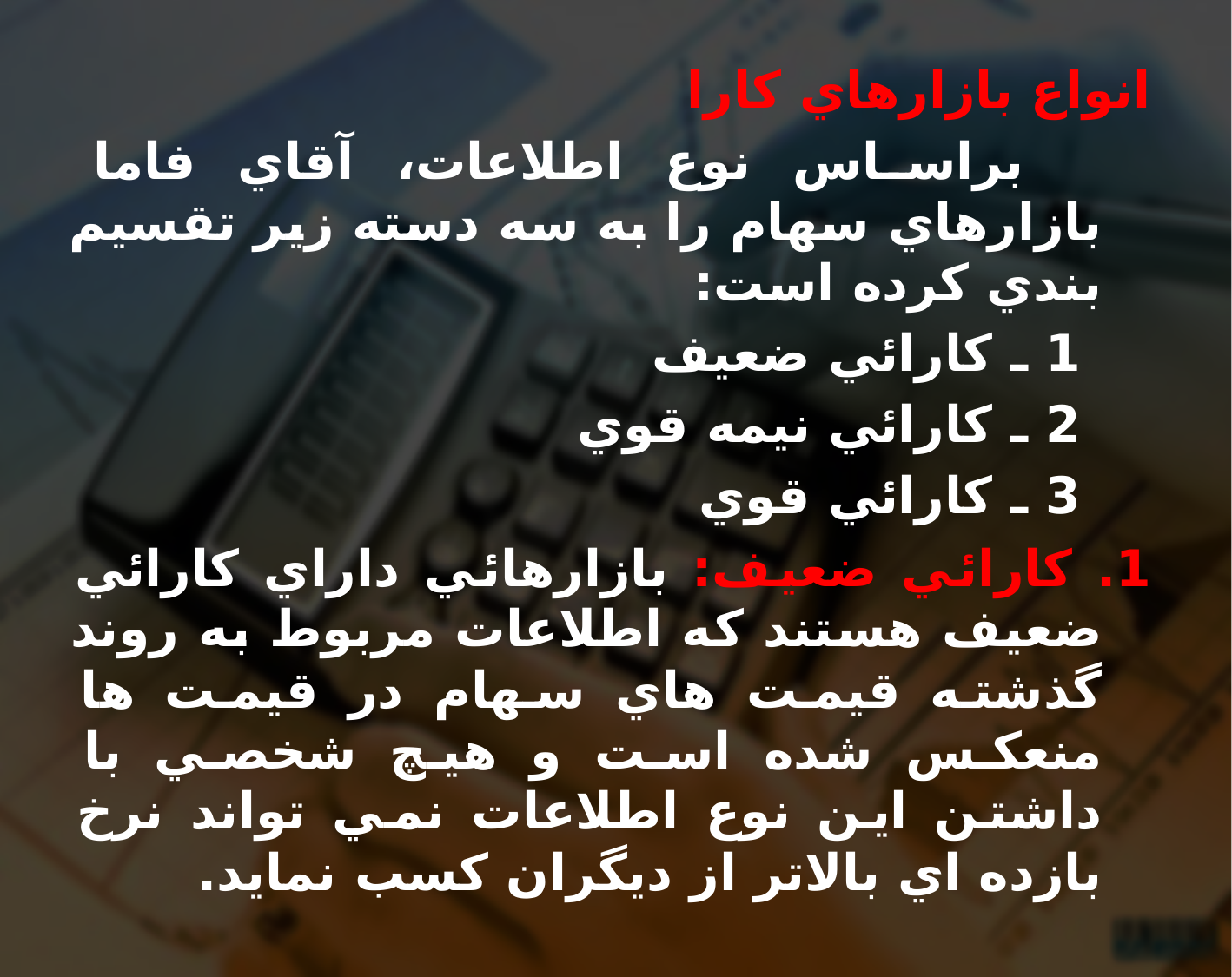

انواع بازارهاي کارا
   براساس نوع اطلاعات، آقاي فاما بازارهاي سهام را به سه دسته زير تقسيم بندي كرده است:
    1 ـ كارائي ضعيف
    2 ـ كارائي نيمه قوي
    3 ـ كارائي قوي

1. كارائي ضعيف: بازارهائي داراي كارائي ضعيف هستند كه اطلاعات مربوط به روند گذشته قيمت هاي سهام در قيمت ها منعكس شده است و هيچ شخصي با داشتن اين نوع اطلاعات نمي تواند نرخ بازده اي بالاتر از ديگران كسب نمايد.